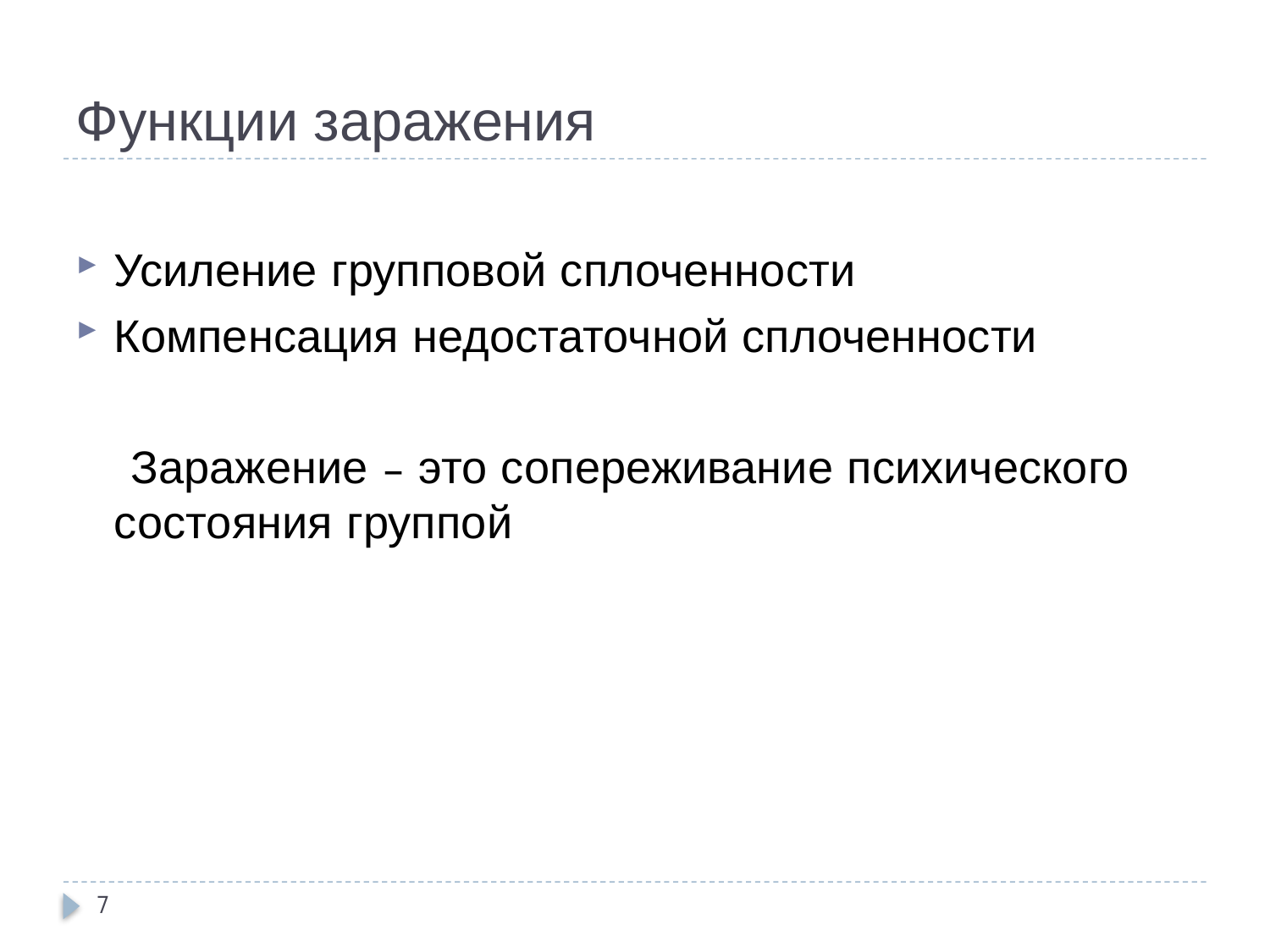

# Функции заражения

Усиление групповой сплоченности
Компенсация недостаточной сплоченности

    Заражение – это сопереживание психического состояния группой
7